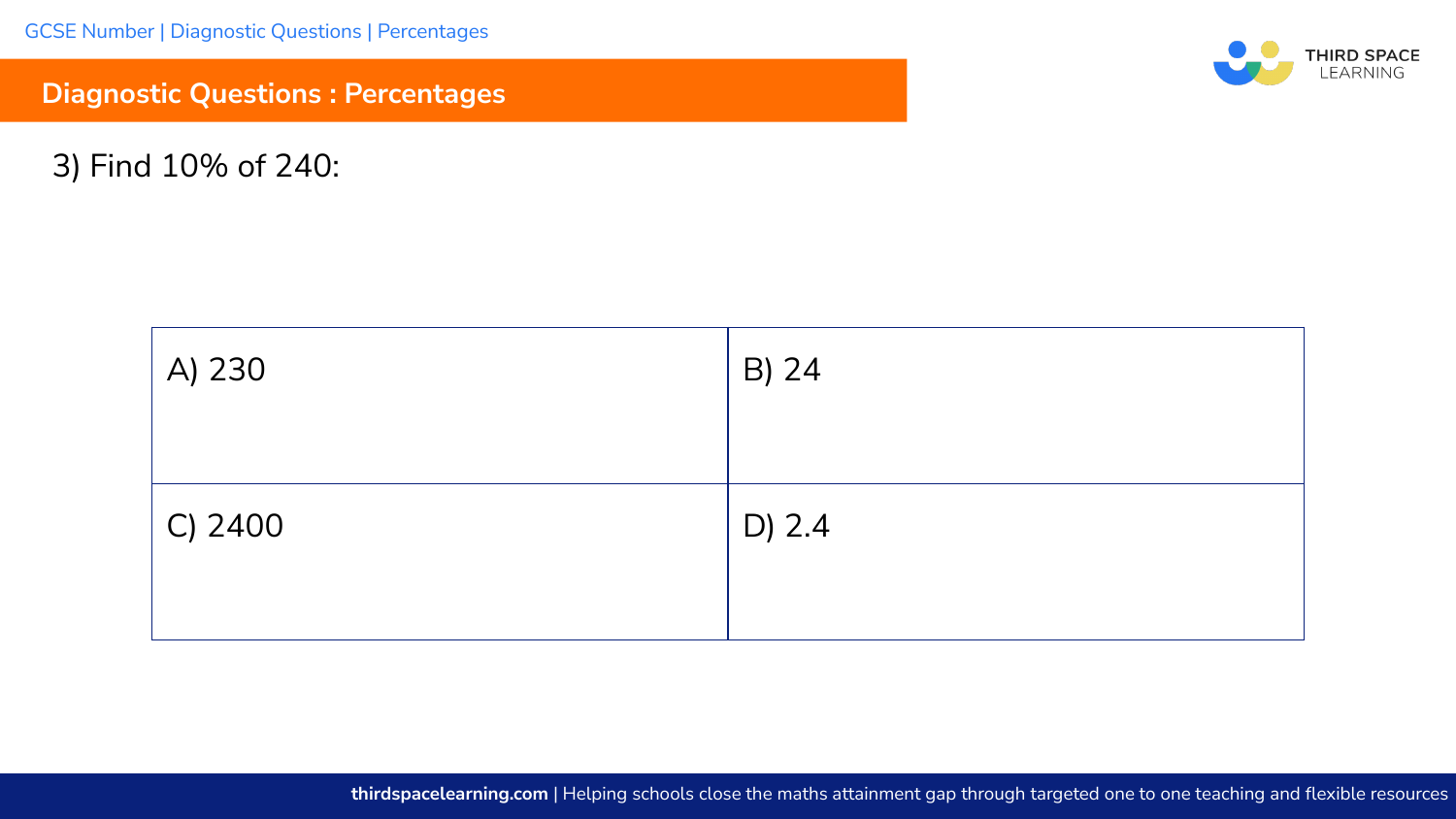

Diagnostic Questions : Percentages
| 3) Find 10% of 240: |
| --- |
| A) 230 | B) 24 |
| --- | --- |
| C) 2400 | D) 2.4 |